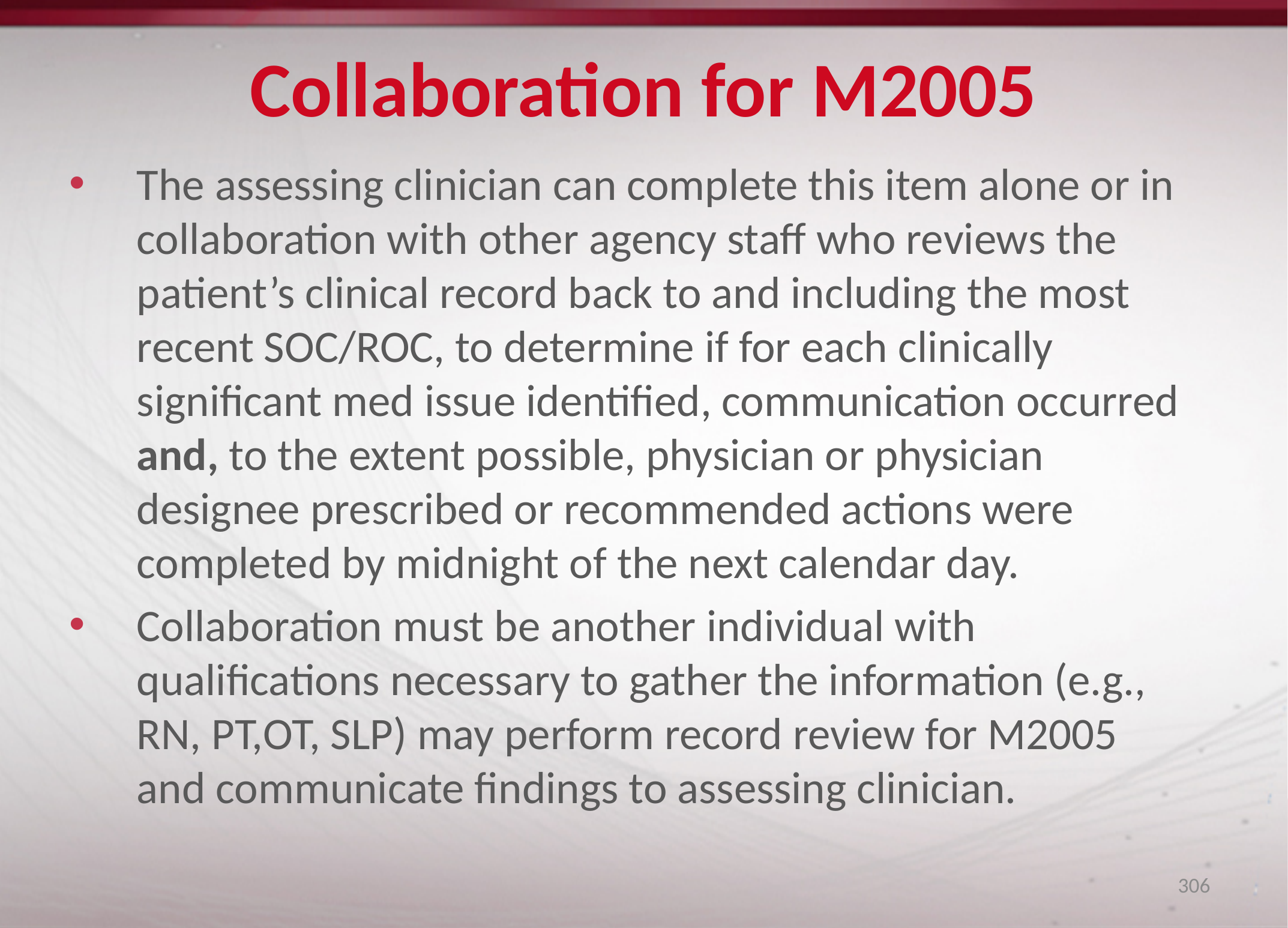

# Collaboration for M2005
The assessing clinician can complete this item alone or in collaboration with other agency staff who reviews the patient’s clinical record back to and including the most recent SOC/ROC, to determine if for each clinically significant med issue identified, communication occurred and, to the extent possible, physician or physician designee prescribed or recommended actions were completed by midnight of the next calendar day.
Collaboration must be another individual with qualifications necessary to gather the information (e.g., RN, PT,OT, SLP) may perform record review for M2005 and communicate findings to assessing clinician.
306